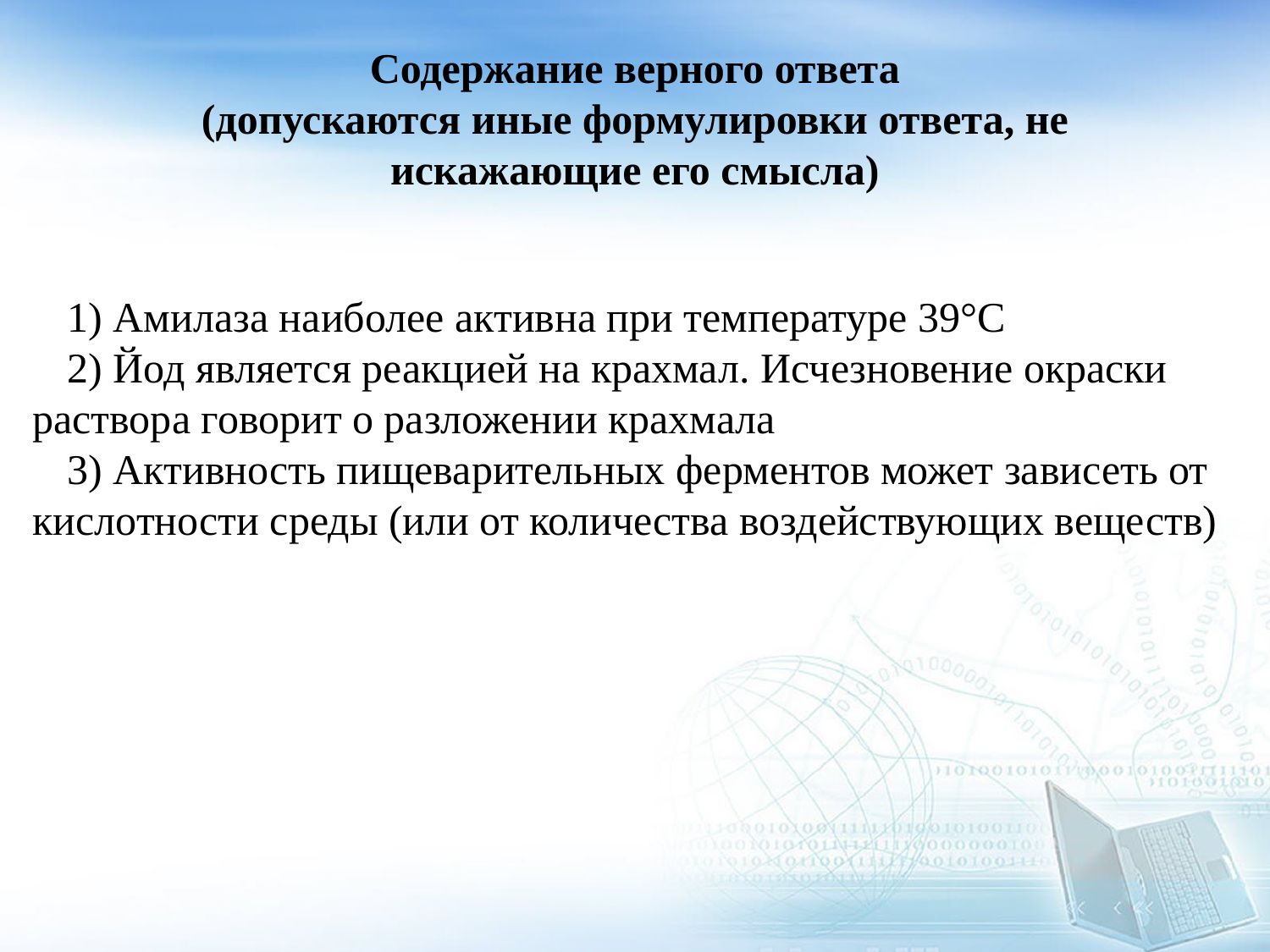

# Содержание верного ответа (допускаются иные формулировки ответа, не искажающие его смысла)
1) Амилаза наиболее активна при температуре 39°С
2) Йод является реакцией на крахмал. Исчезновение окраски раствора говорит о разложении крахмала
3) Активность пищеварительных ферментов может зависеть от кислотности среды (или от количества воздействующих веществ)